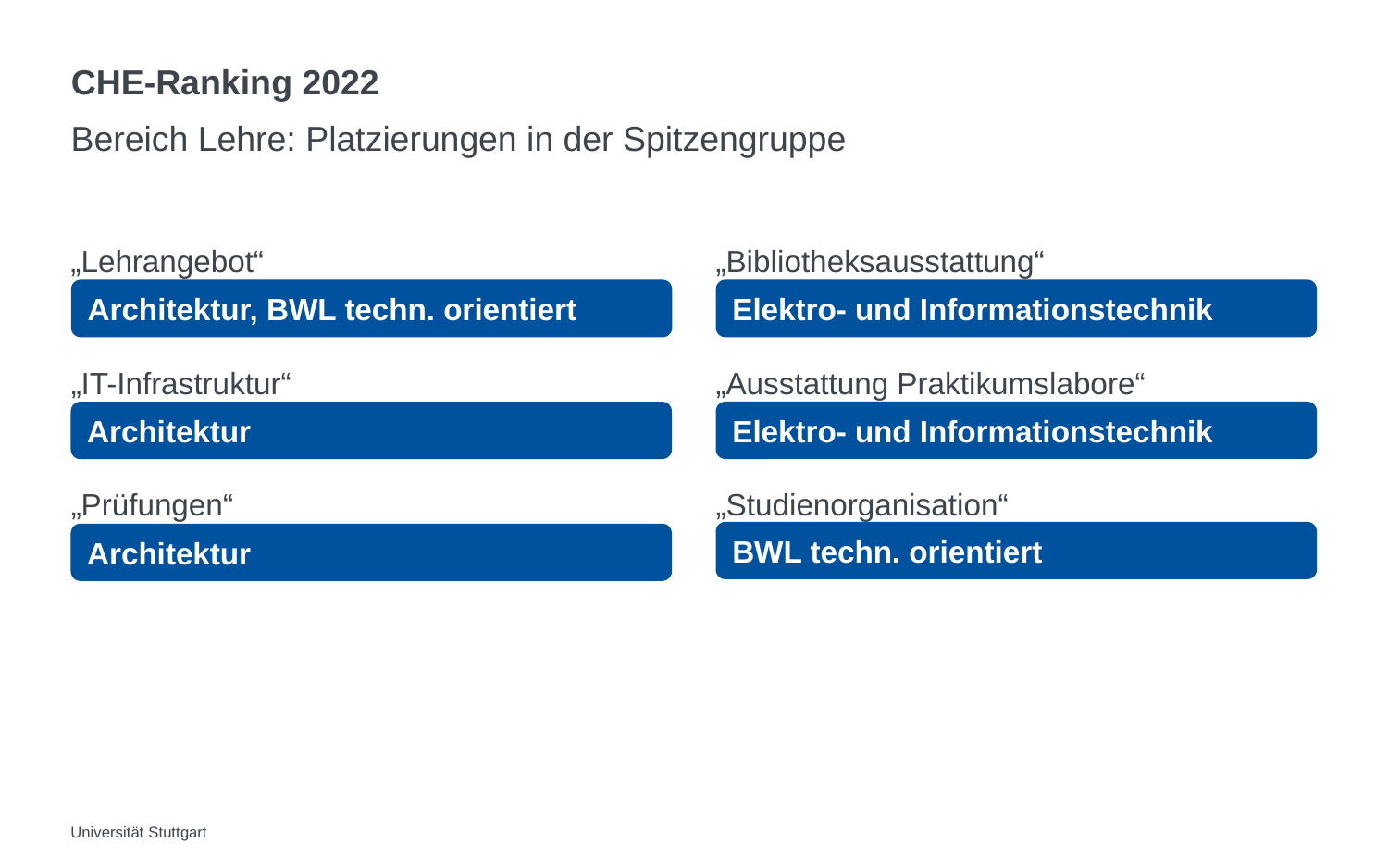

# CHE-Ranking 2022)
Bereich Lehre: Platzierungen in der Spitzengruppe
„Lehrangebot“
„Bibliotheksausstattung“
Architektur, BWL techn. orientiert
Elektro- und Informationstechnik
„IT-Infrastruktur“
„Ausstattung Praktikumslabore“
Elektro- und Informationstechnik
Architektur
„Prüfungen“
„Studienorganisation“
BWL techn. orientiert
Architektur
Universität Stuttgart